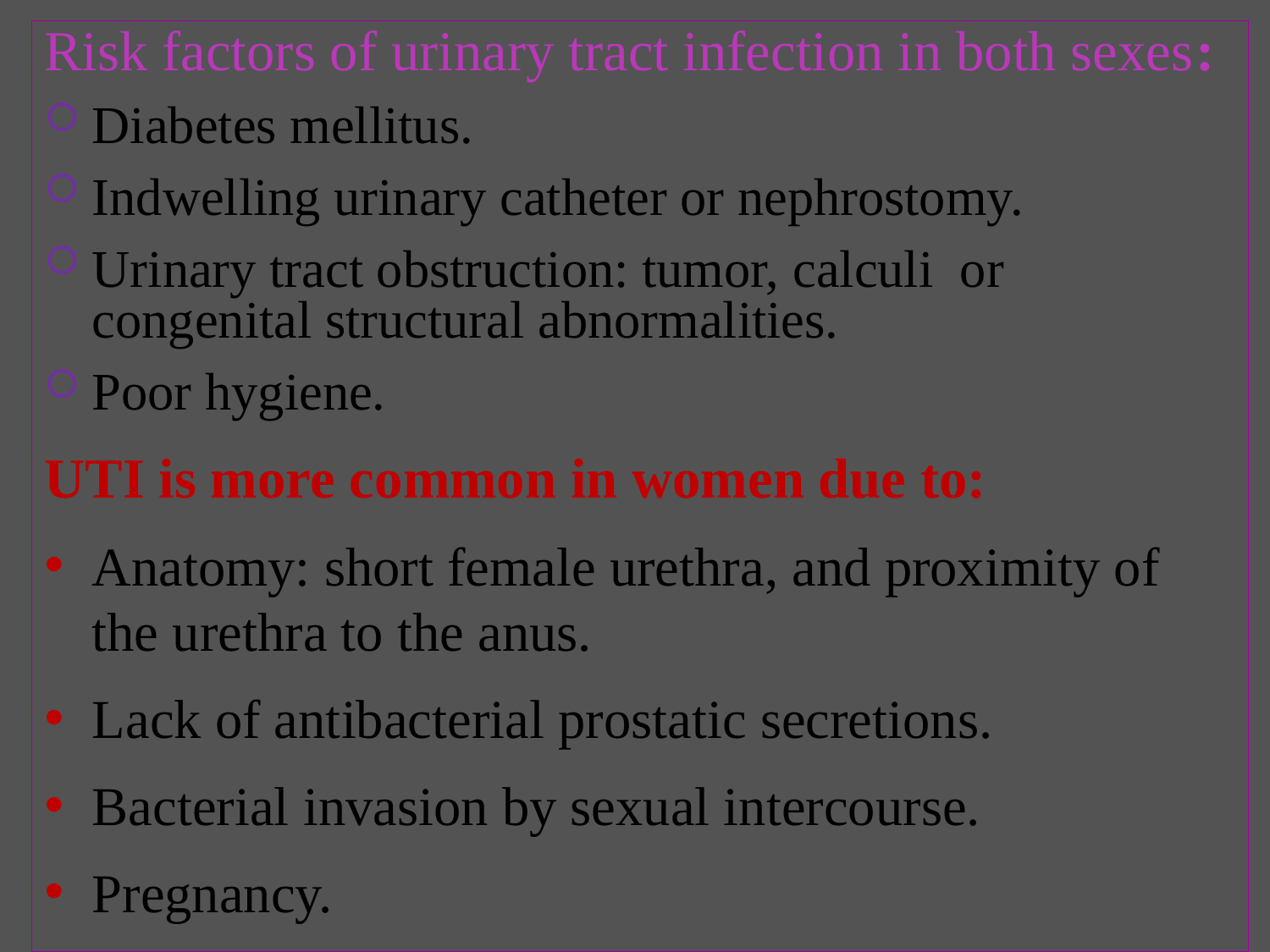

Risk factors of urinary tract infection in both sexes:
Diabetes mellitus.
Indwelling urinary catheter or nephrostomy.
Urinary tract obstruction: tumor, calculi  or congenital structural abnormalities.
Poor hygiene.
UTI is more common in women due to:
Anatomy: short female urethra, and proximity of the urethra to the anus.
Lack of antibacterial prostatic secretions.
Bacterial invasion by sexual intercourse.
Pregnancy.

# N